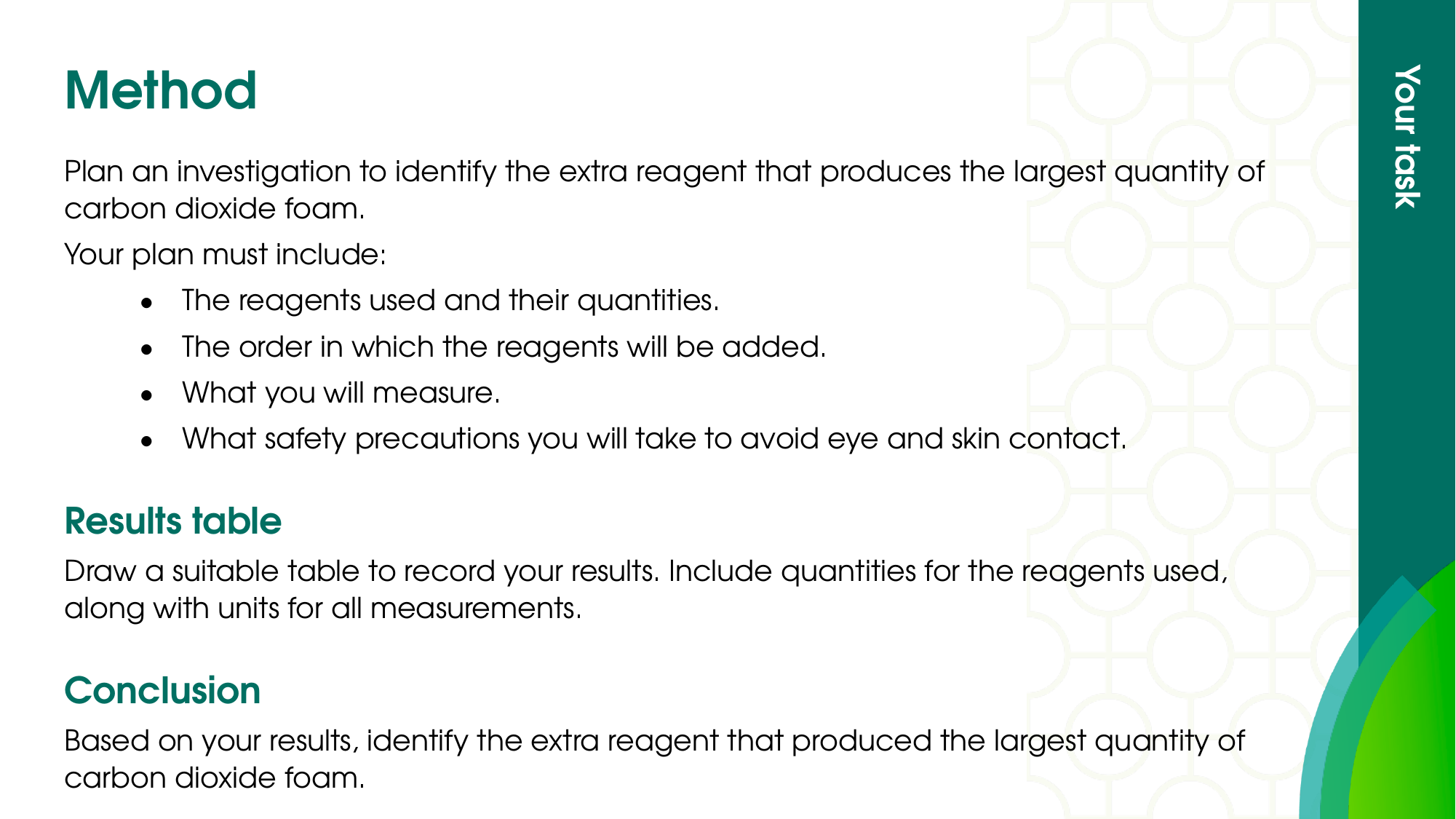

# Method
Plan an investigation to identify the extra reagent that produces the largest quantity of carbon dioxide foam.
Your plan must include:
•	The reagents used and their quantities.
•	The order in which the reagents will be added.
•	What you will measure.
•	What safety precautions you will take to avoid eye and skin contact.

Results table
Draw a suitable table to record your results. Include quantities for the reagents used, along with units for all measurements.

Conclusion
Based on your results, identify the extra reagent that produced the largest quantity of carbon dioxide foam.
Your task